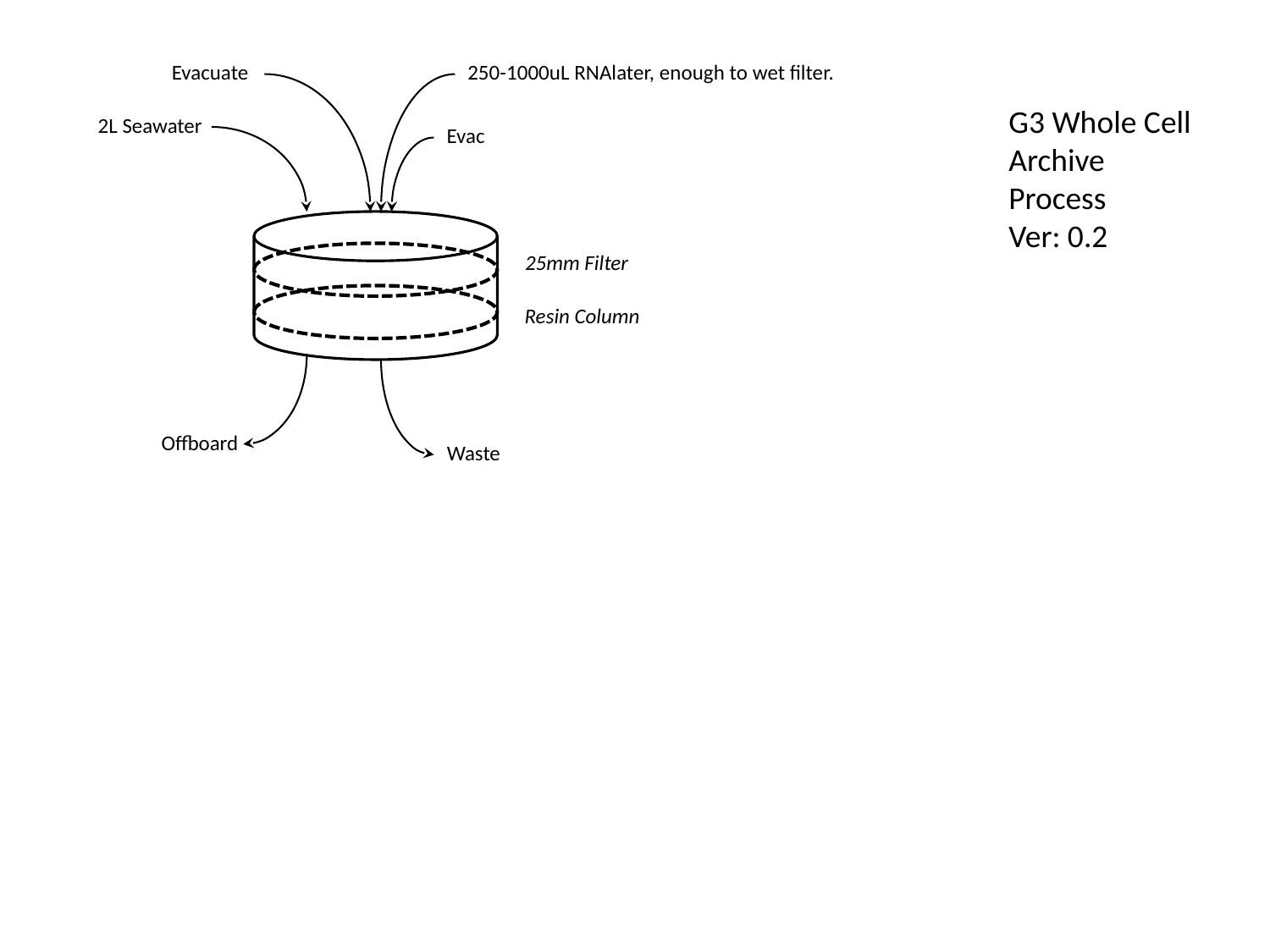

Evacuate
250-1000uL RNAlater, enough to wet filter.

G3 Whole Cell
Archive
Process
Ver: 0.2
2L Seawater
Evac

25mm Filter

Resin Column

Offboard
Waste